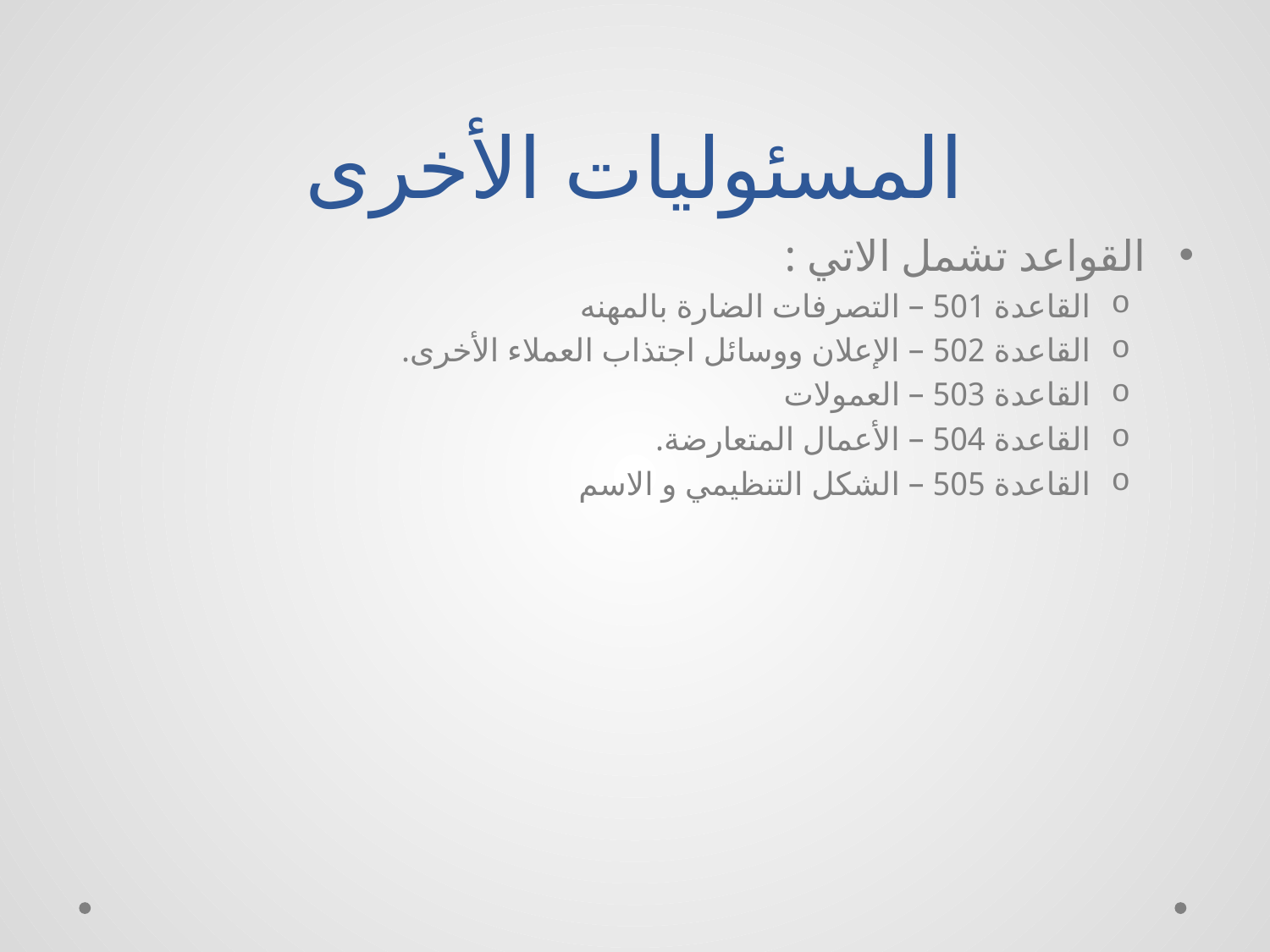

# المسئوليات الأخرى
القواعد تشمل الاتي :
القاعدة 501 – التصرفات الضارة بالمهنه
القاعدة 502 – الإعلان ووسائل اجتذاب العملاء الأخرى.
القاعدة 503 – العمولات
القاعدة 504 – الأعمال المتعارضة.
القاعدة 505 – الشكل التنظيمي و الاسم